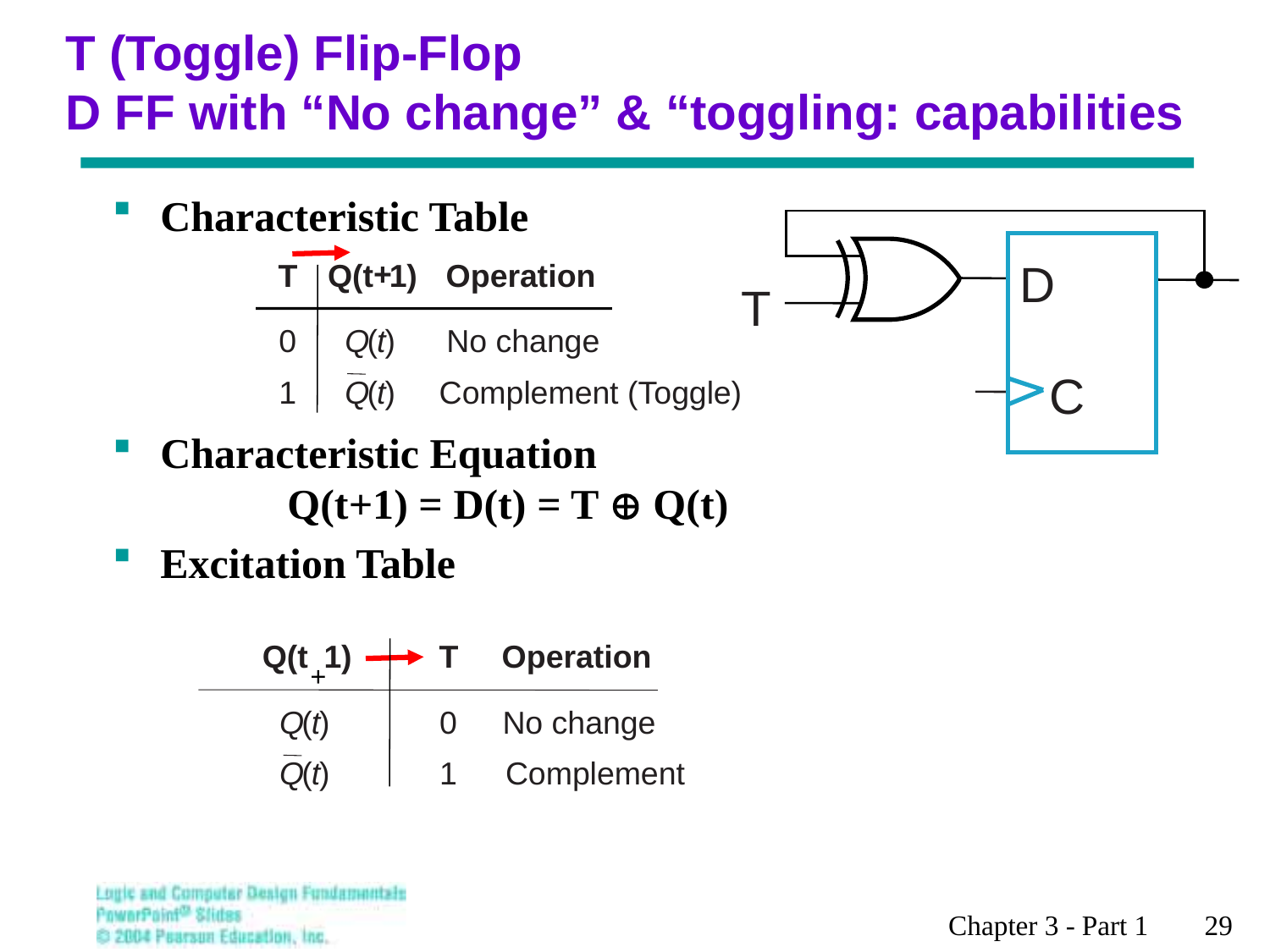

# T (Toggle) Flip-Flop D FF with “No change” & “toggling: capabilities
Characteristic Table

Characteristic Equation
	Q(t+1) = D(t) = T ⊕ Q(t)
Excitation Table

D

T

C

+
T
Q(t

1)
Operation

0
Q
(
t
)
No change
1
Q
(
t
)
Complement (Toggle)

+
Q(t
1)
T
Operation

Q
(
t
)
0
No change
Q
(
t
)
1
Complement

Chapter 3 - Part 1        29